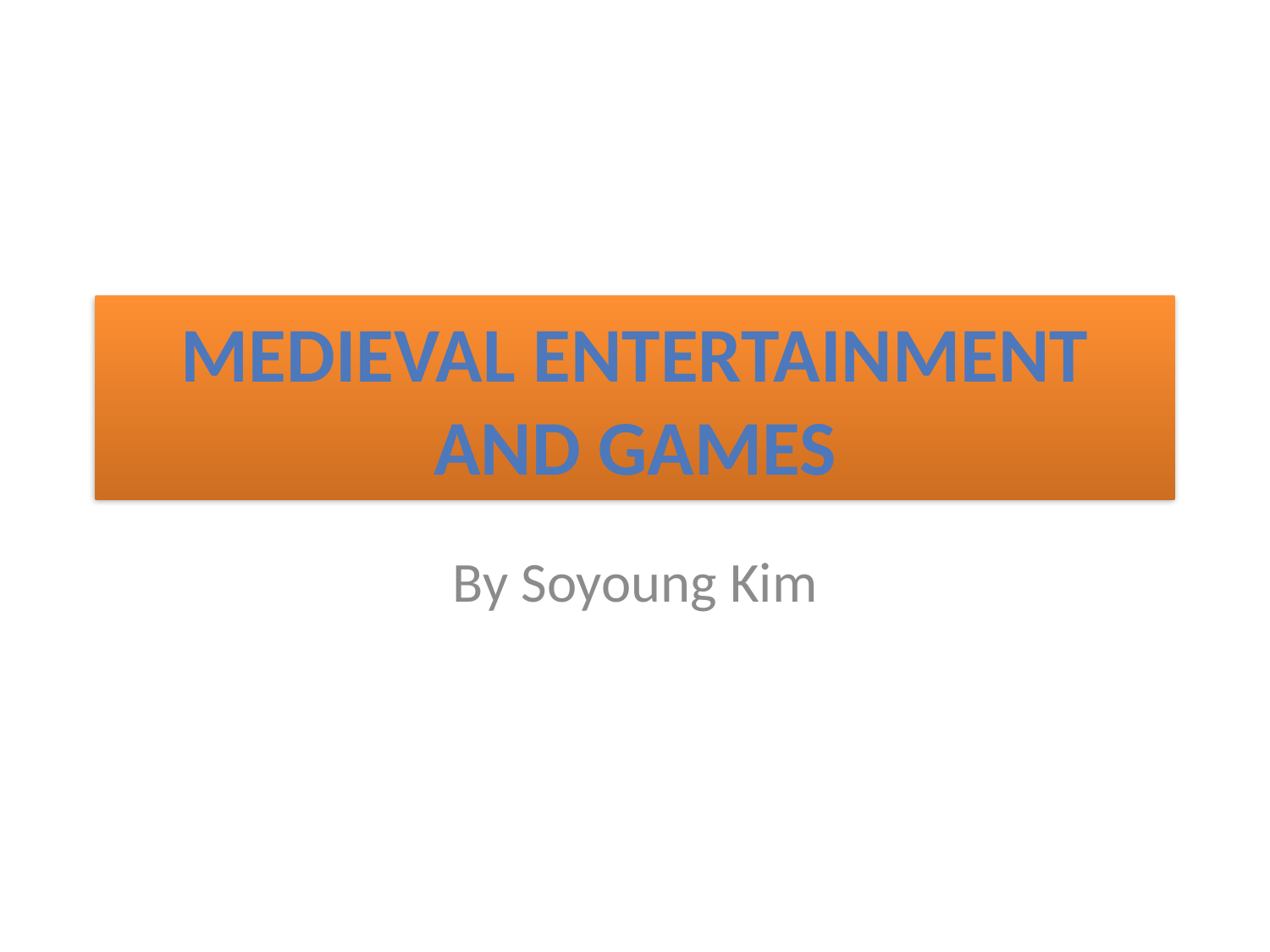

# Medieval Entertainment and Games
By Soyoung Kim